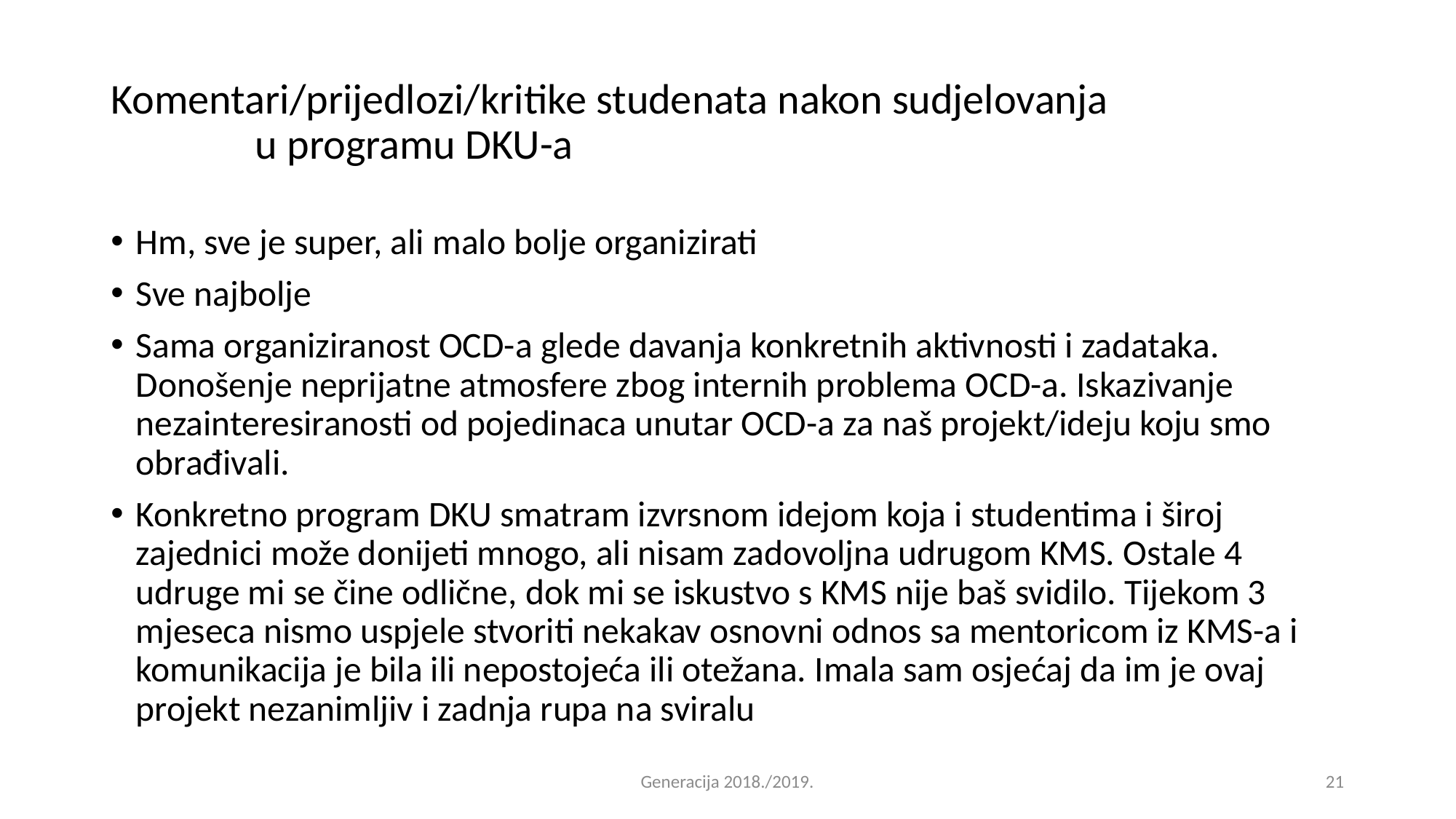

# Komentari/prijedlozi/kritike studenata nakon sudjelovanja                                        u programu DKU-a
Hm, sve je super, ali malo bolje organizirati
Sve najbolje
Sama organiziranost OCD-a glede davanja konkretnih aktivnosti i zadataka. Donošenje neprijatne atmosfere zbog internih problema OCD-a. Iskazivanje nezainteresiranosti od pojedinaca unutar OCD-a za naš projekt/ideju koju smo obrađivali.
Konkretno program DKU smatram izvrsnom idejom koja i studentima i široj zajednici može donijeti mnogo, ali nisam zadovoljna udrugom KMS. Ostale 4 udruge mi se čine odlične, dok mi se iskustvo s KMS nije baš svidilo. Tijekom 3 mjeseca nismo uspjele stvoriti nekakav osnovni odnos sa mentoricom iz KMS-a i komunikacija je bila ili nepostojeća ili otežana. Imala sam osjećaj da im je ovaj projekt nezanimljiv i zadnja rupa na sviralu

Generacija 2018./2019.
21